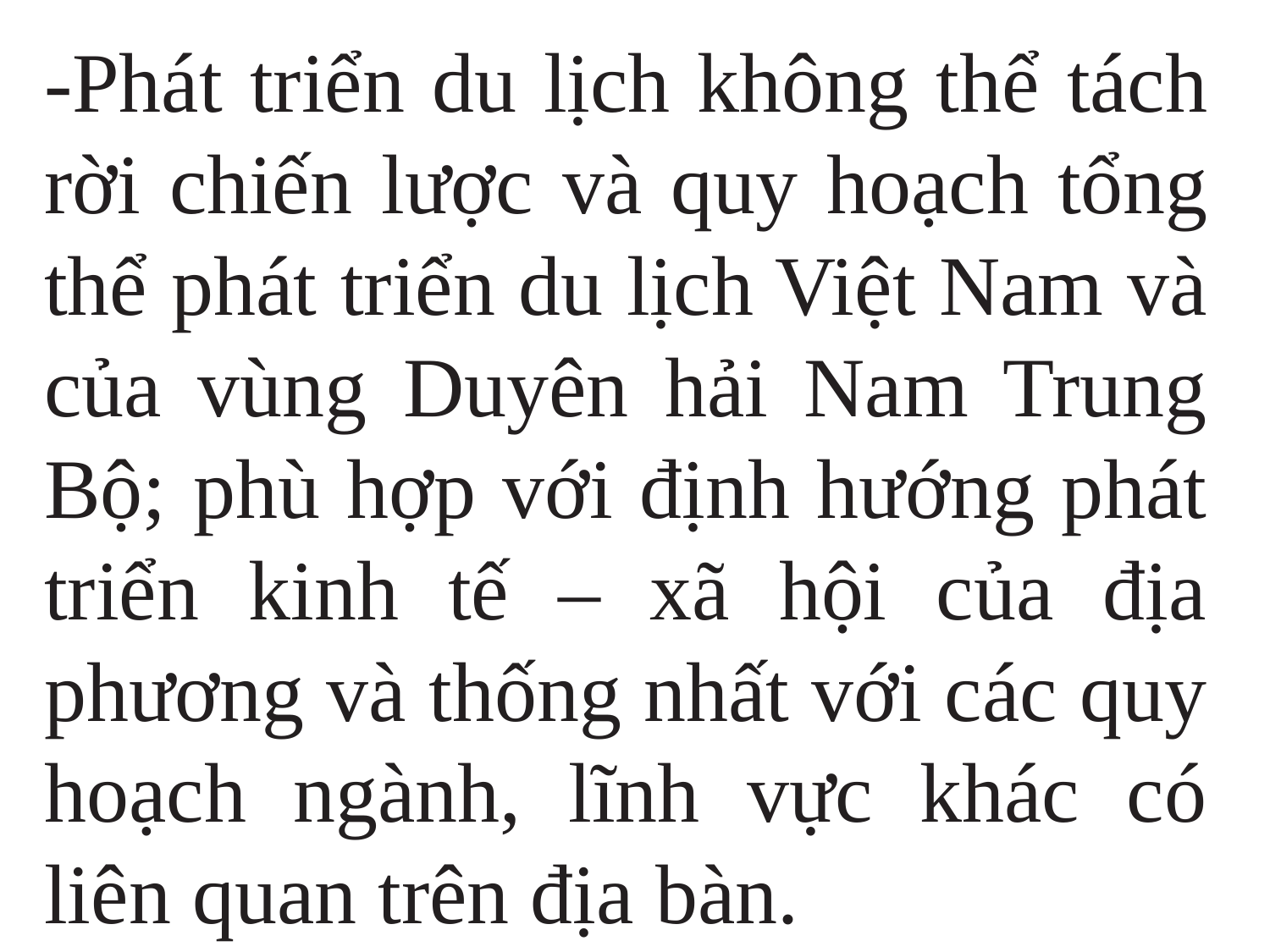

-Phát triển du lịch không thể tách rời chiến lược và quy hoạch tổng thể phát triển du lịch Việt Nam và của vùng Duyên hải Nam Trung Bộ; phù hợp với định hướng phát triển kinh tế – xã hội của địa phương và thống nhất với các quy hoạch ngành, lĩnh vực khác có liên quan trên địa bàn.